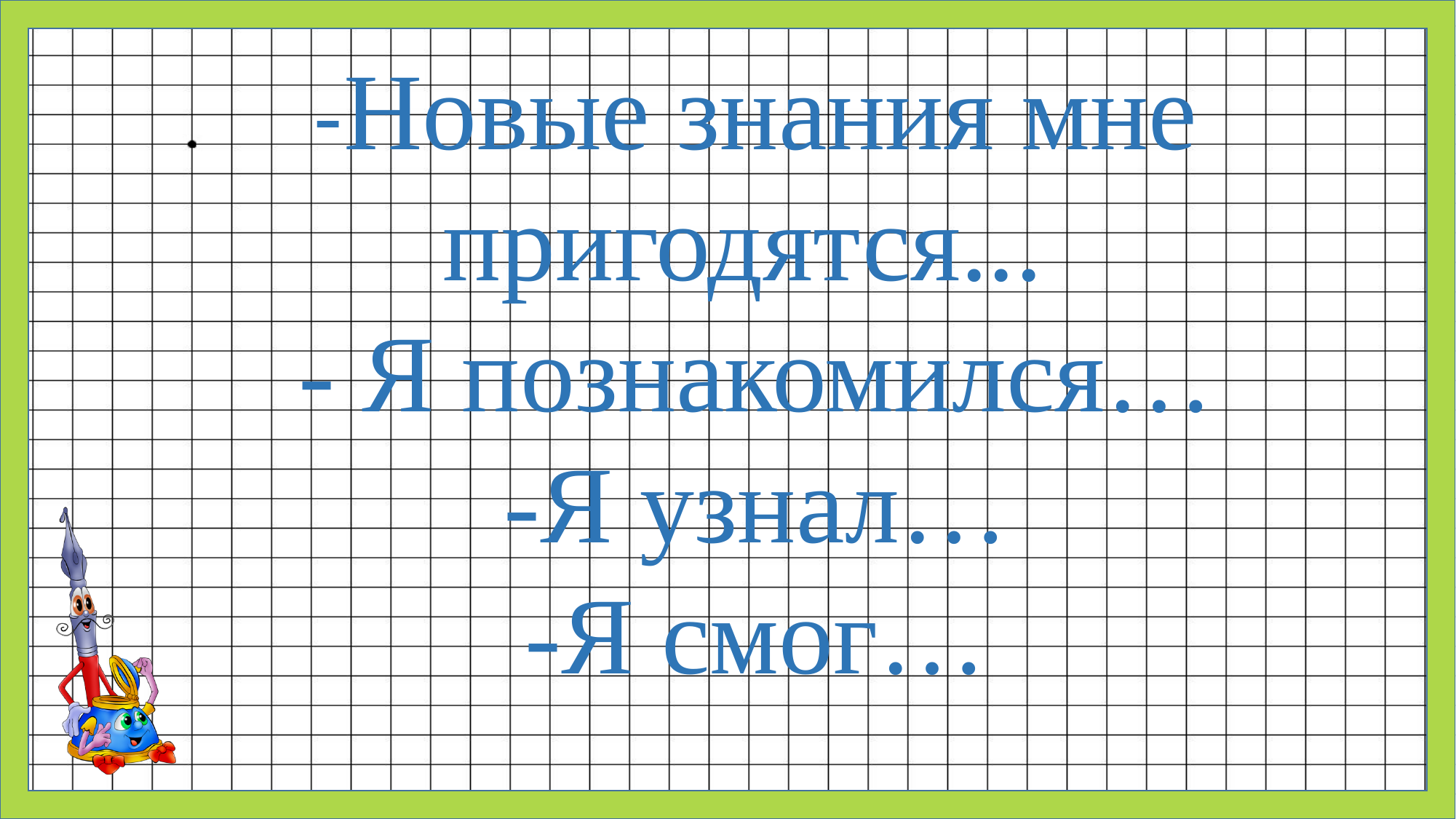

#

 -Новые знания мне пригодятся...
 - Я познакомился…
 -Я узнал…
 -Я смог…